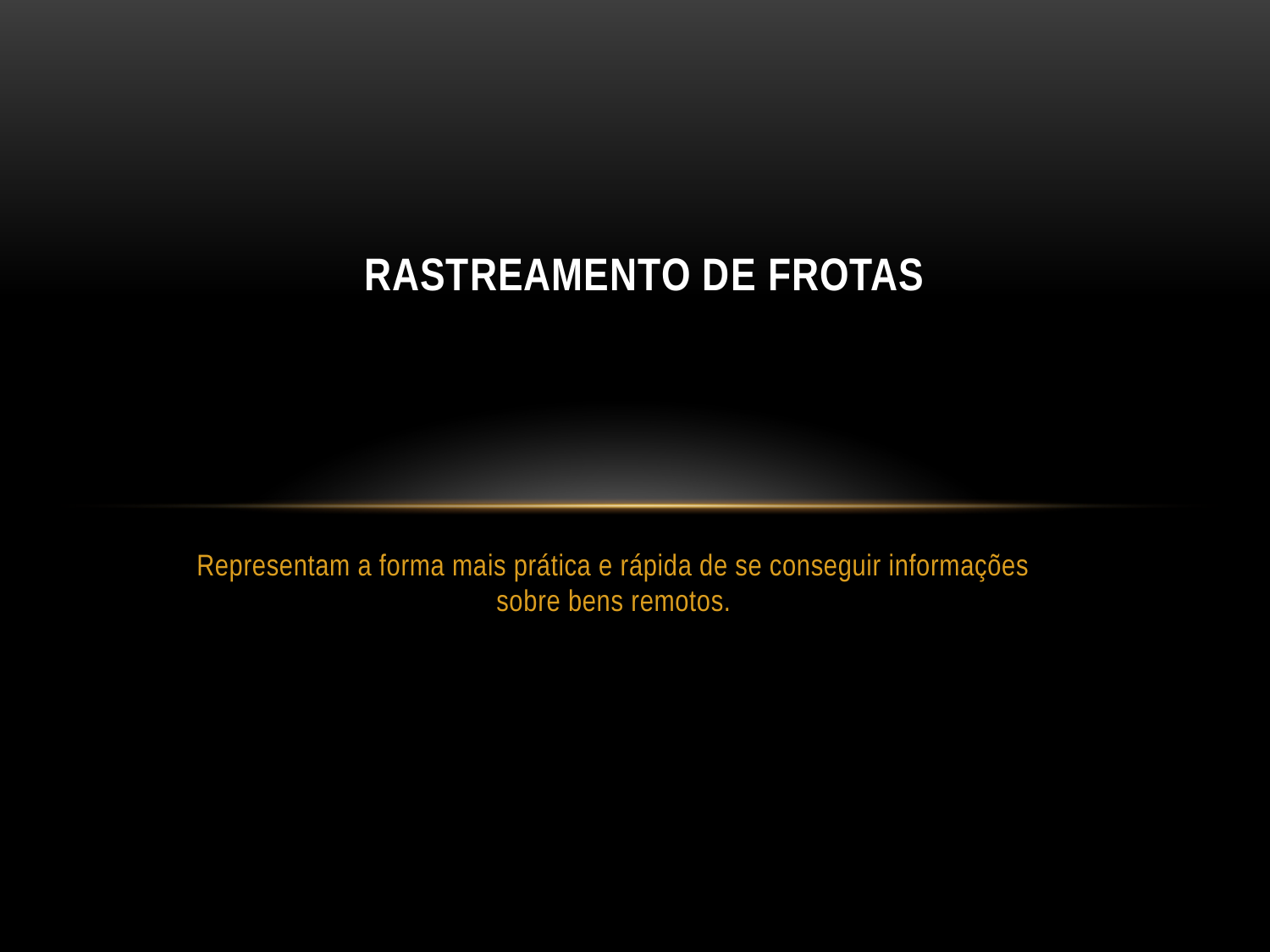

# Rastreamento de Frotas
Representam a forma mais prática e rápida de se conseguir informações sobre bens remotos.